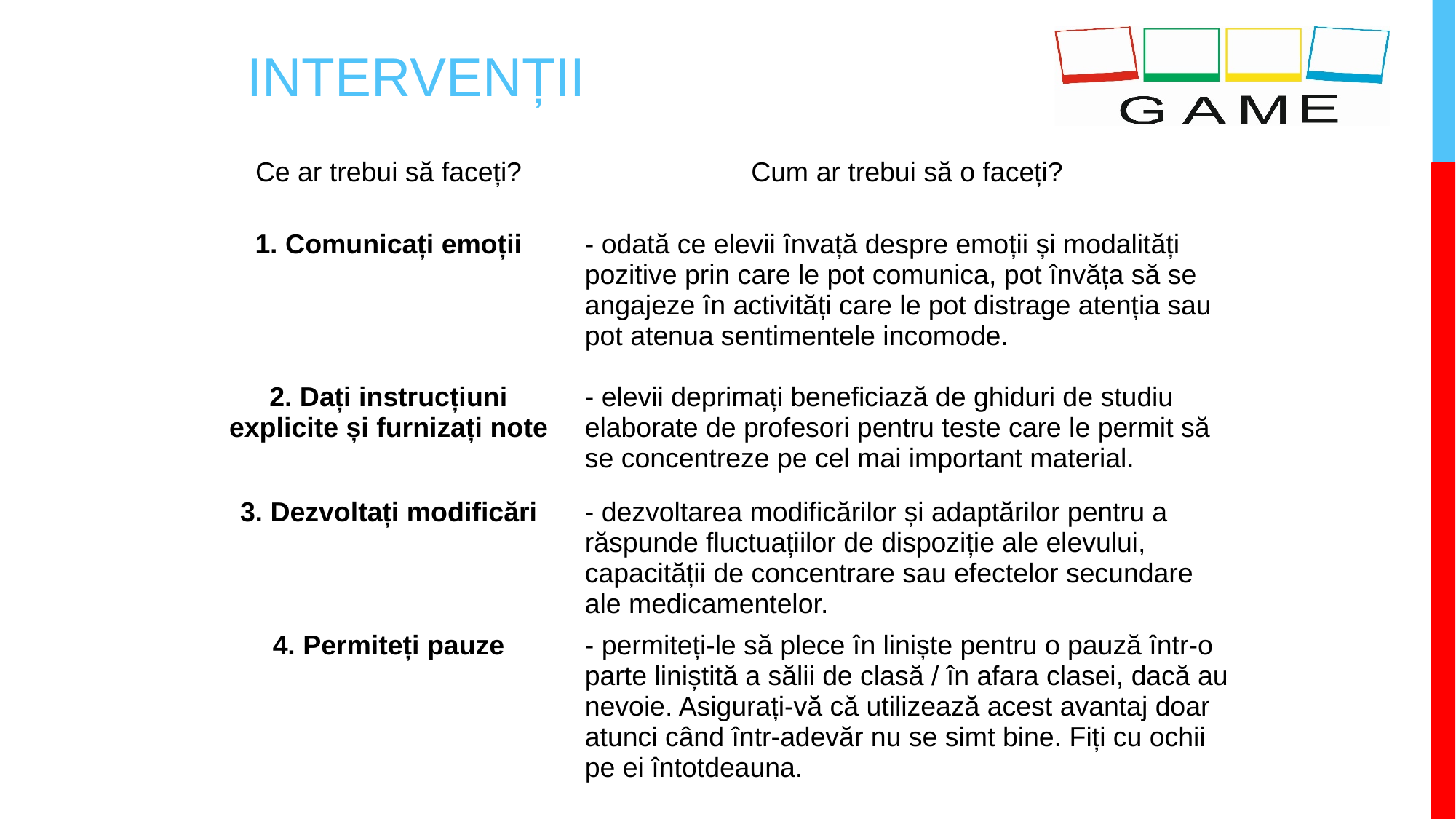

# INTERVENȚII
| Ce ar trebui să faceți? | Cum ar trebui să o faceți? |
| --- | --- |
| 1. Comunicați emoții | - odată ce elevii învață despre emoții și modalități pozitive prin care le pot comunica, pot învăța să se angajeze în activități care le pot distrage atenția sau pot atenua sentimentele incomode. |
| 2. Dați instrucțiuni explicite și furnizați note | - elevii deprimați beneficiază de ghiduri de studiu elaborate de profesori pentru teste care le permit să se concentreze pe cel mai important material. |
| 3. Dezvoltați modificări | - dezvoltarea modificărilor și adaptărilor pentru a răspunde fluctuațiilor de dispoziție ale elevului, capacității de concentrare sau efectelor secundare ale medicamentelor. |
| 4. Permiteți pauze | - permiteți-le să plece în liniște pentru o pauză într-o parte liniștită a sălii de clasă / în afara clasei, dacă au nevoie. Asigurați-vă că utilizează acest avantaj doar atunci când într-adevăr nu se simt bine. Fiți cu ochii pe ei întotdeauna. |